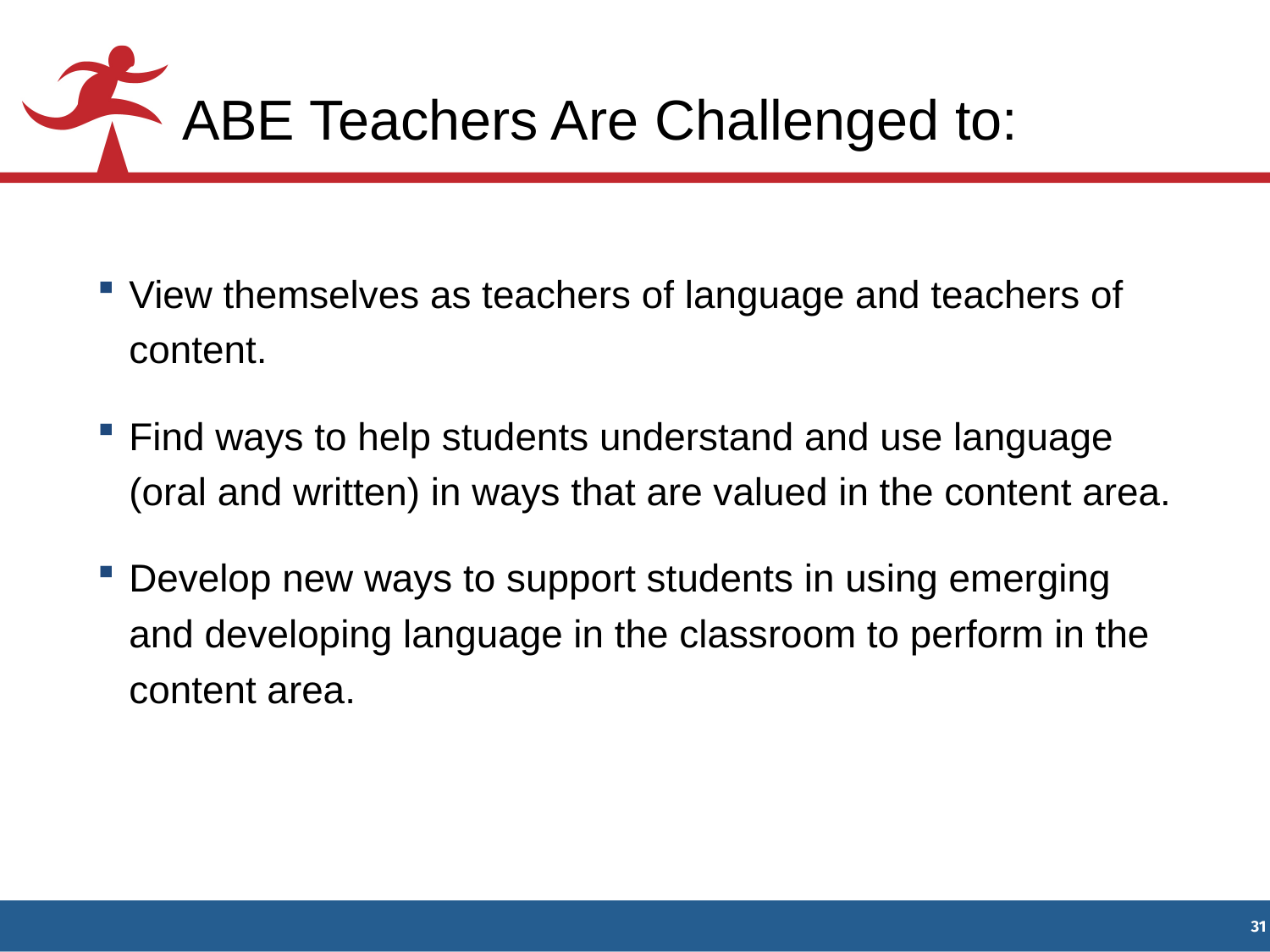

# ABE Teachers Are Challenged to:
View themselves as teachers of language and teachers of content.
Find ways to help students understand and use language (oral and written) in ways that are valued in the content area.
Develop new ways to support students in using emerging and developing language in the classroom to perform in the content area.